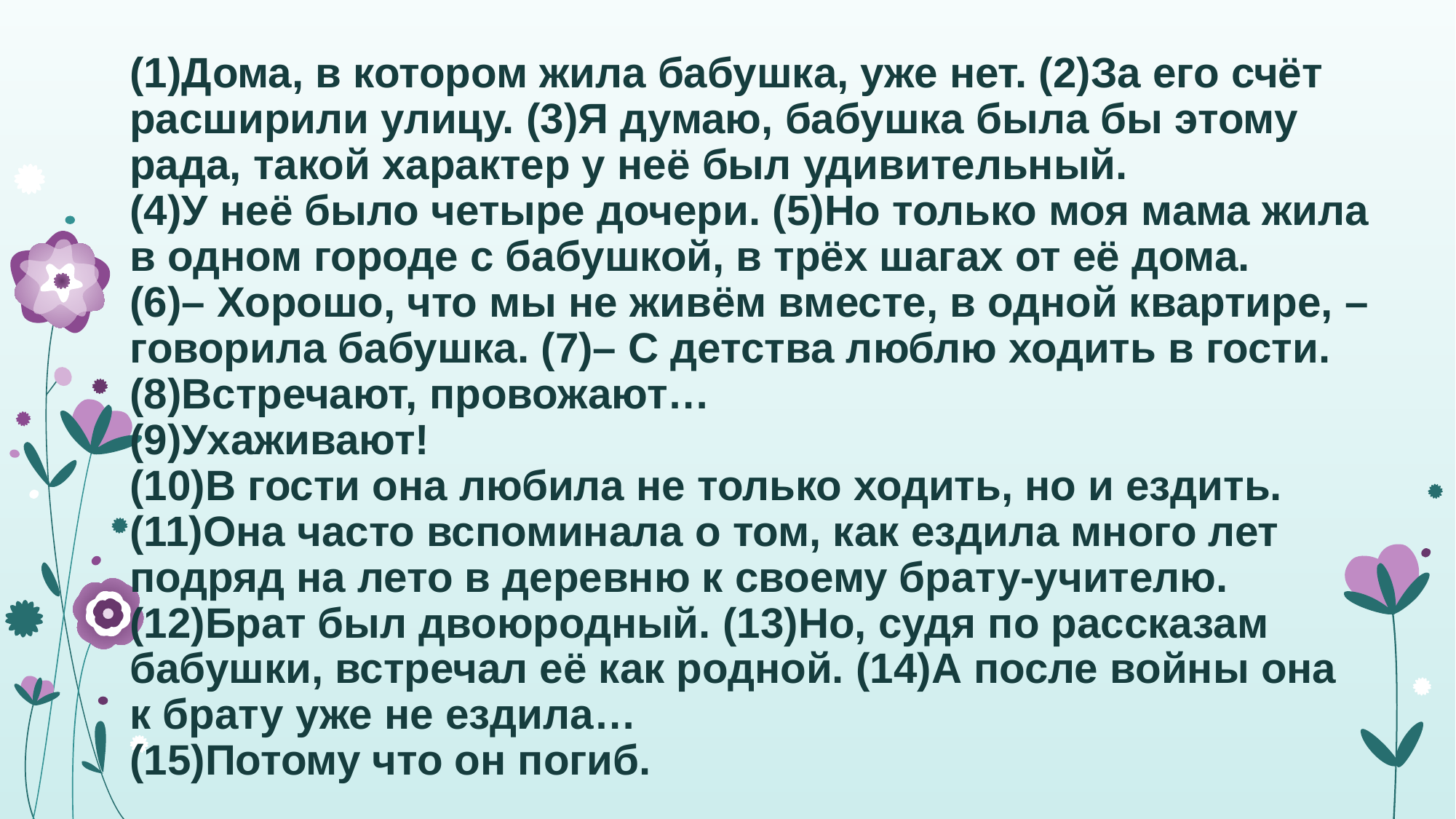

# (1)Дома, в котором жила бабушка, уже нет. (2)За его счёт расширили улицу. (3)Я думаю, бабушка была бы этому рада, такой характер у неё был удивительный. (4)У неё было четыре дочери. (5)Но только моя мама жила в одном городе с бабушкой, в трёх шагах от её дома. (6)– Хорошо, что мы не живём вместе, в одной квартире, – говорила бабушка. (7)– С детства люблю ходить в гости. (8)Встречают, провожают… (9)Ухаживают! (10)В гости она любила не только ходить, но и ездить. (11)Она часто вспоминала о том, как ездила много лет подряд на лето в деревню к своему брату-учителю. (12)Брат был двоюродный. (13)Но, судя по рассказам бабушки, встречал её как родной. (14)А после войны она к брату уже не ездила… (15)Потому что он погиб.